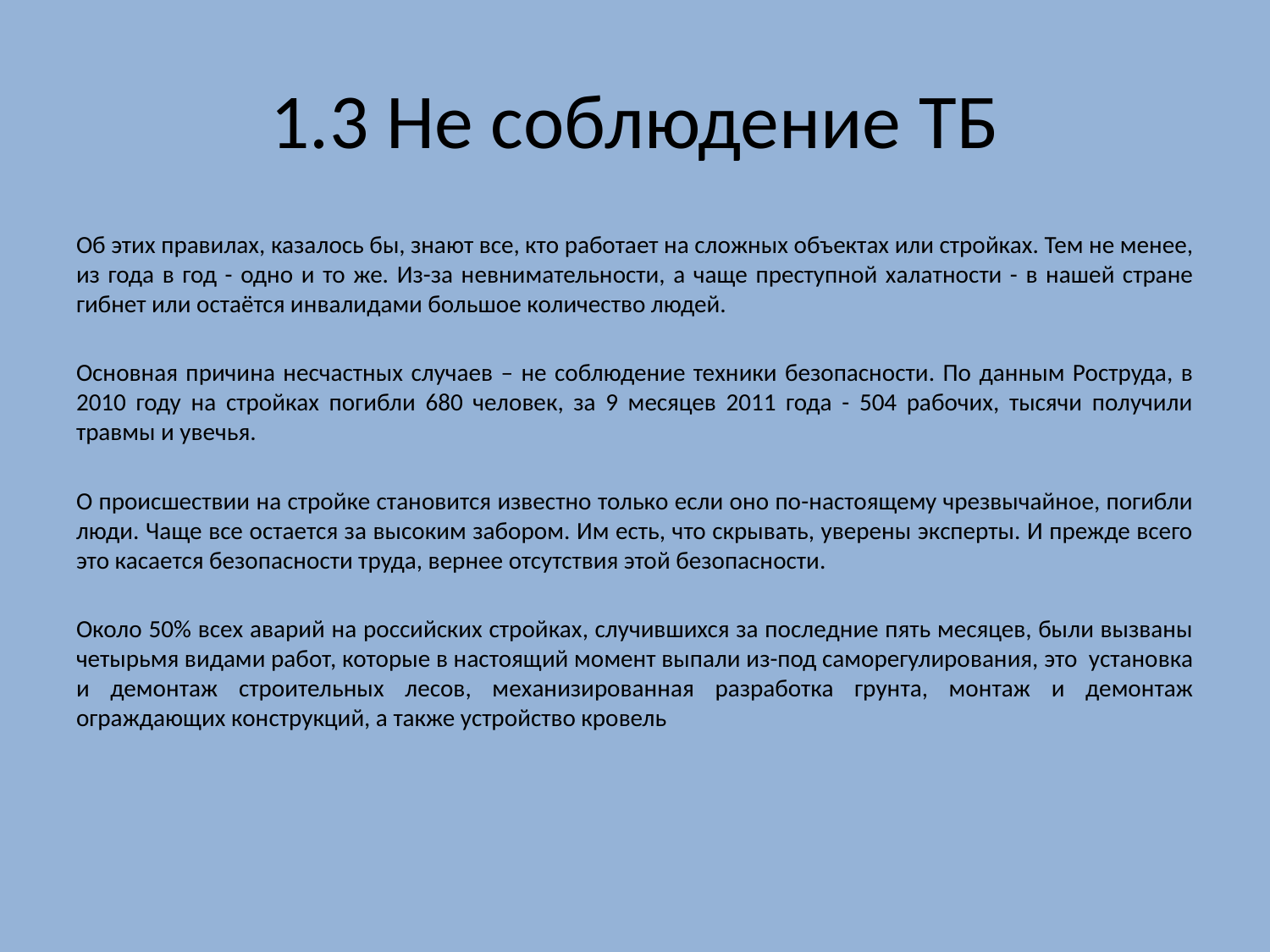

# 1.3 Не соблюдение ТБ
Об этих правилах, казалось бы, знают все, кто работает на сложных объектах или стройках. Тем не менее, из года в год - одно и то же. Из-за невнимательности, а чаще преступной халатности - в нашей стране гибнет или остаётся инвалидами большое количество людей.

Основная причина несчастных случаев – не соблюдение техники безопасности. По данным Роструда, в 2010 году на стройках погибли 680 человек, за 9 месяцев 2011 года - 504 рабочих, тысячи получили травмы и увечья.

О происшествии на стройке становится известно только если оно по-настоящему чрезвычайное, погибли люди. Чаще все остается за высоким забором. Им есть, что скрывать, уверены эксперты. И прежде всего это касается безопасности труда, вернее отсутствия этой безопасности.

Около 50% всех аварий на российских стройках, случившихся за последние пять месяцев, были вызваны четырьмя видами работ, которые в настоящий момент выпали из-под саморегулирования, это  установка и демонтаж строительных лесов, механизированная разработка грунта, монтаж и демонтаж ограждающих конструкций, а также устройство кровель